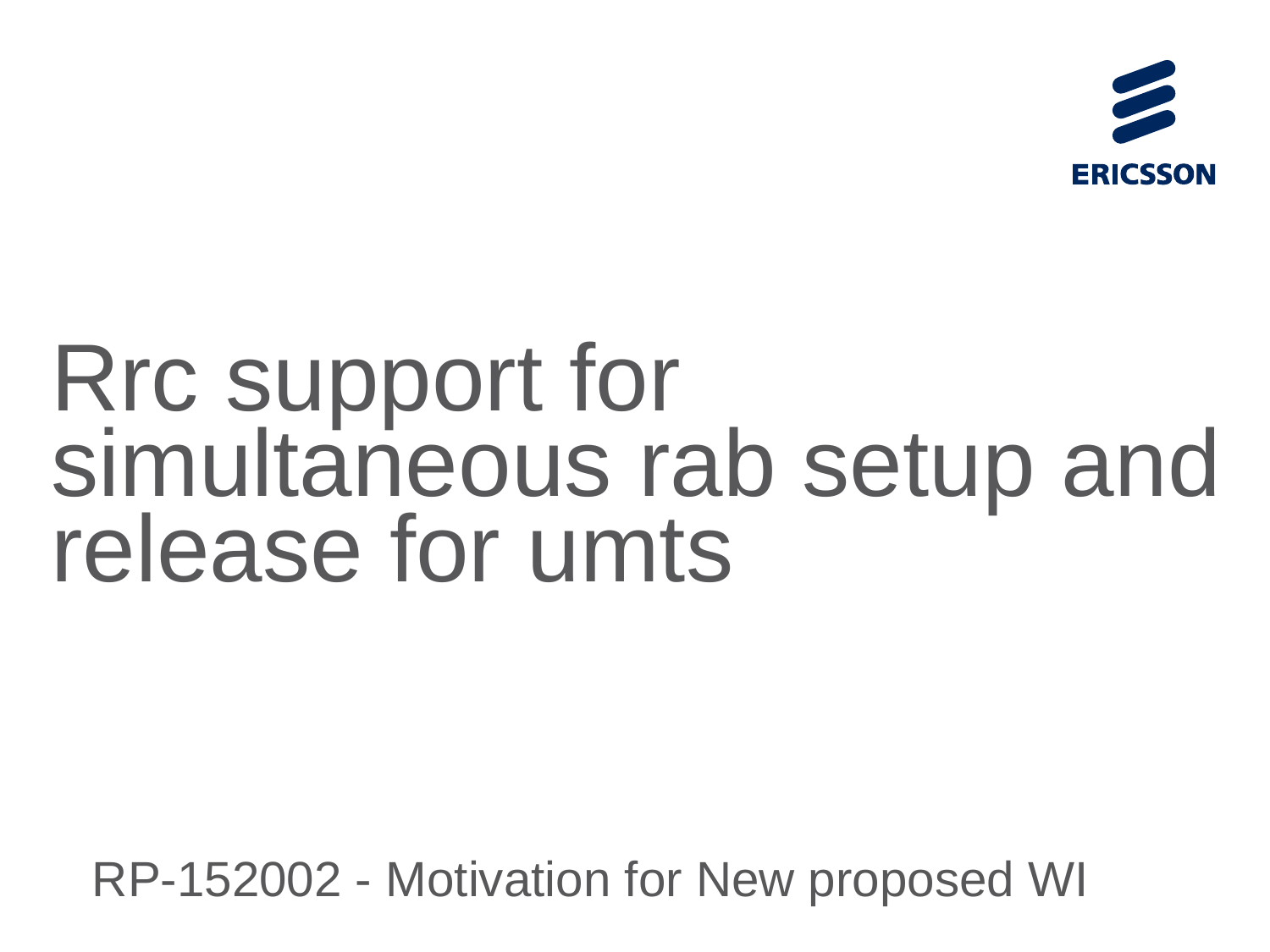

# Rrc support for simultaneous rab setup and release for umts
  RP-152002 - Motivation for New proposed WI